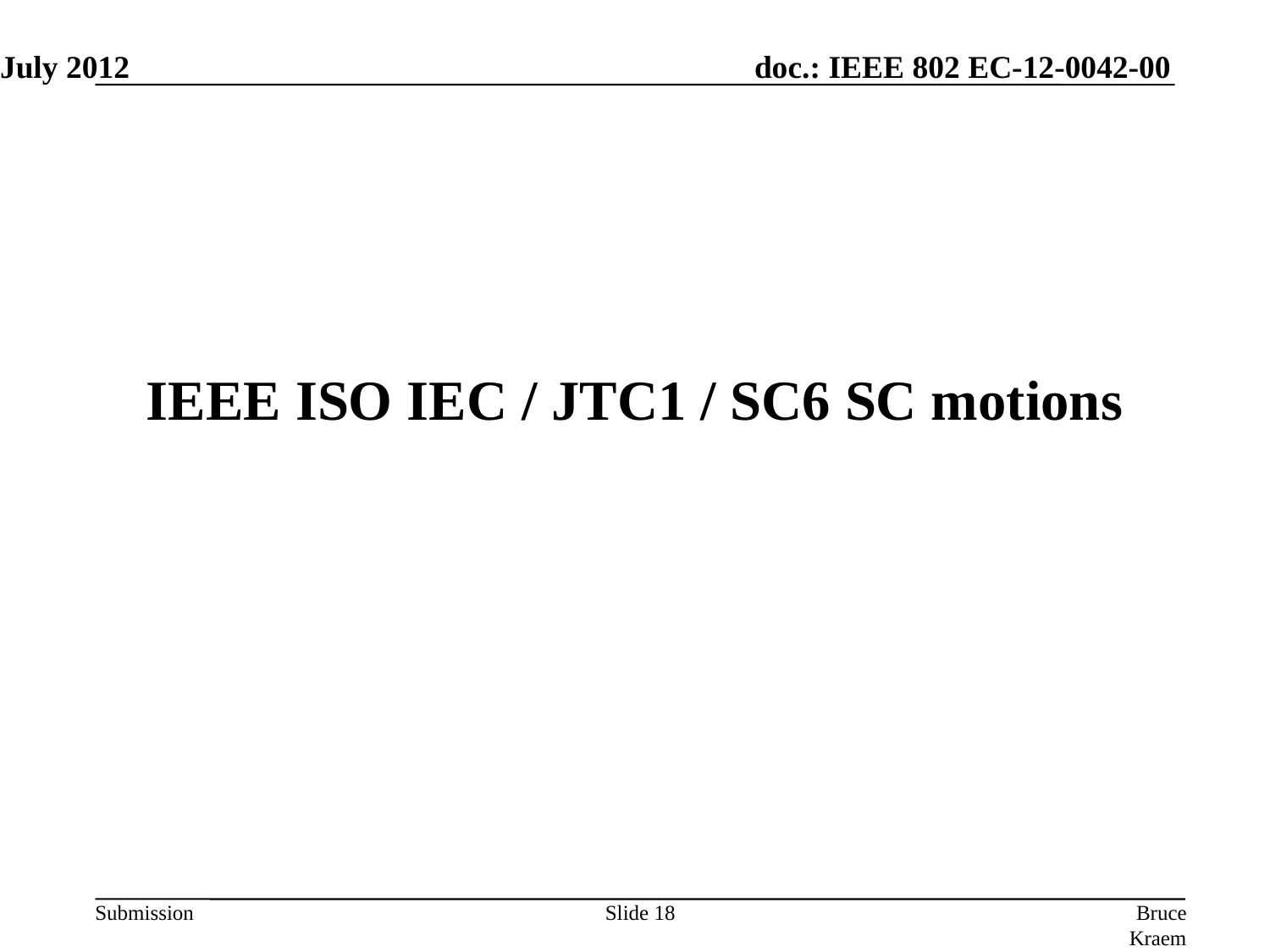

July 2012
# IEEE ISO IEC / JTC1 / SC6 SC motions

Slide 18
Bruce Kraemer,  Marvell